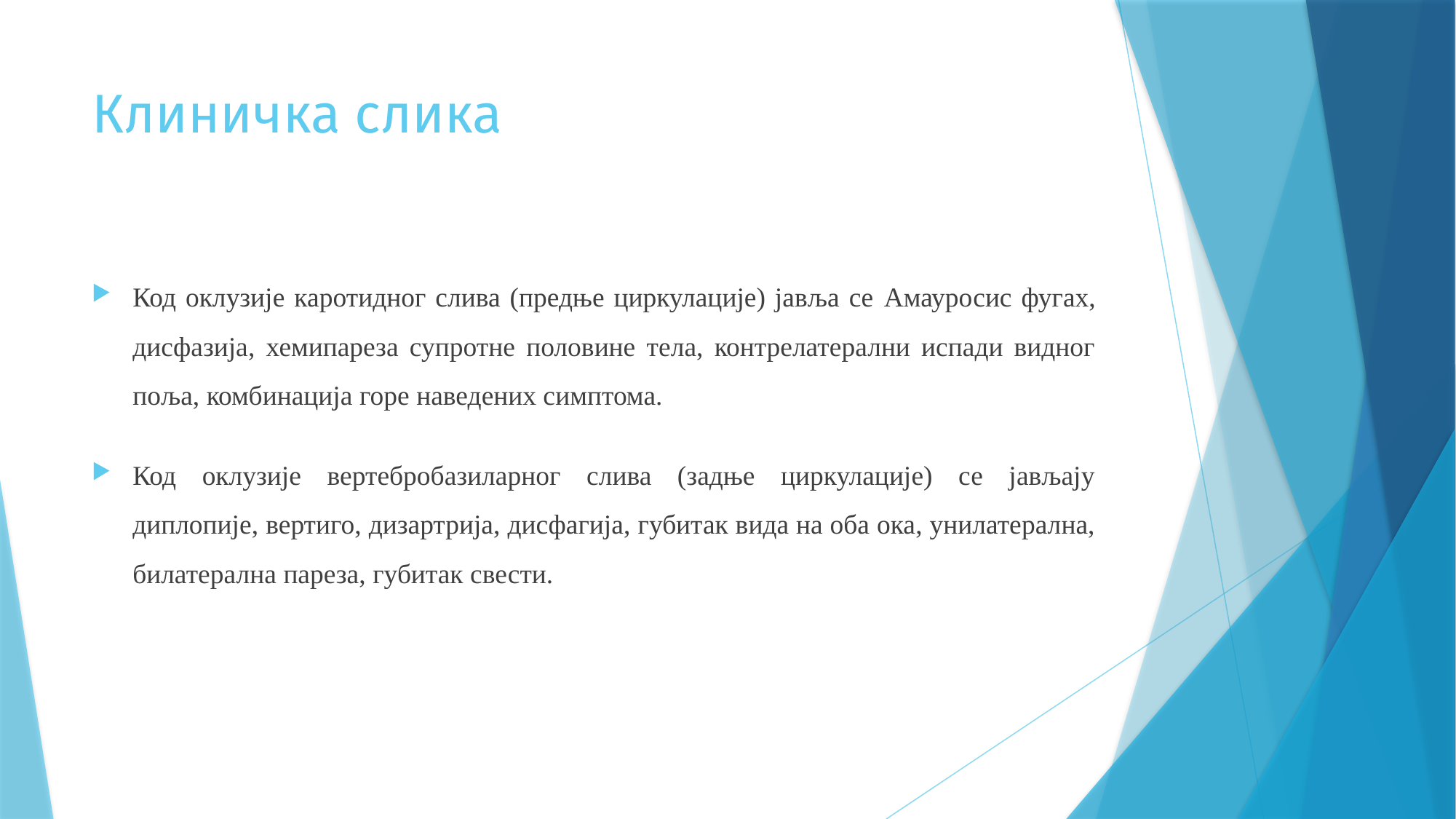

# Клиничка слика
Код оклузије каротидног слива (предње циркулације) јавља се Aмауросис фугах, дисфазија, хемипареза супротне половине тела, контрелатерални испади видног поља, комбинација горе наведених симптома.
Код оклузије вертебробазиларног слива (задње циркулације) се јављају диплопије, вертиго, дизартрија, дисфагија, губитак вида на оба ока, унилатерална, билатерална пареза, губитак свести.